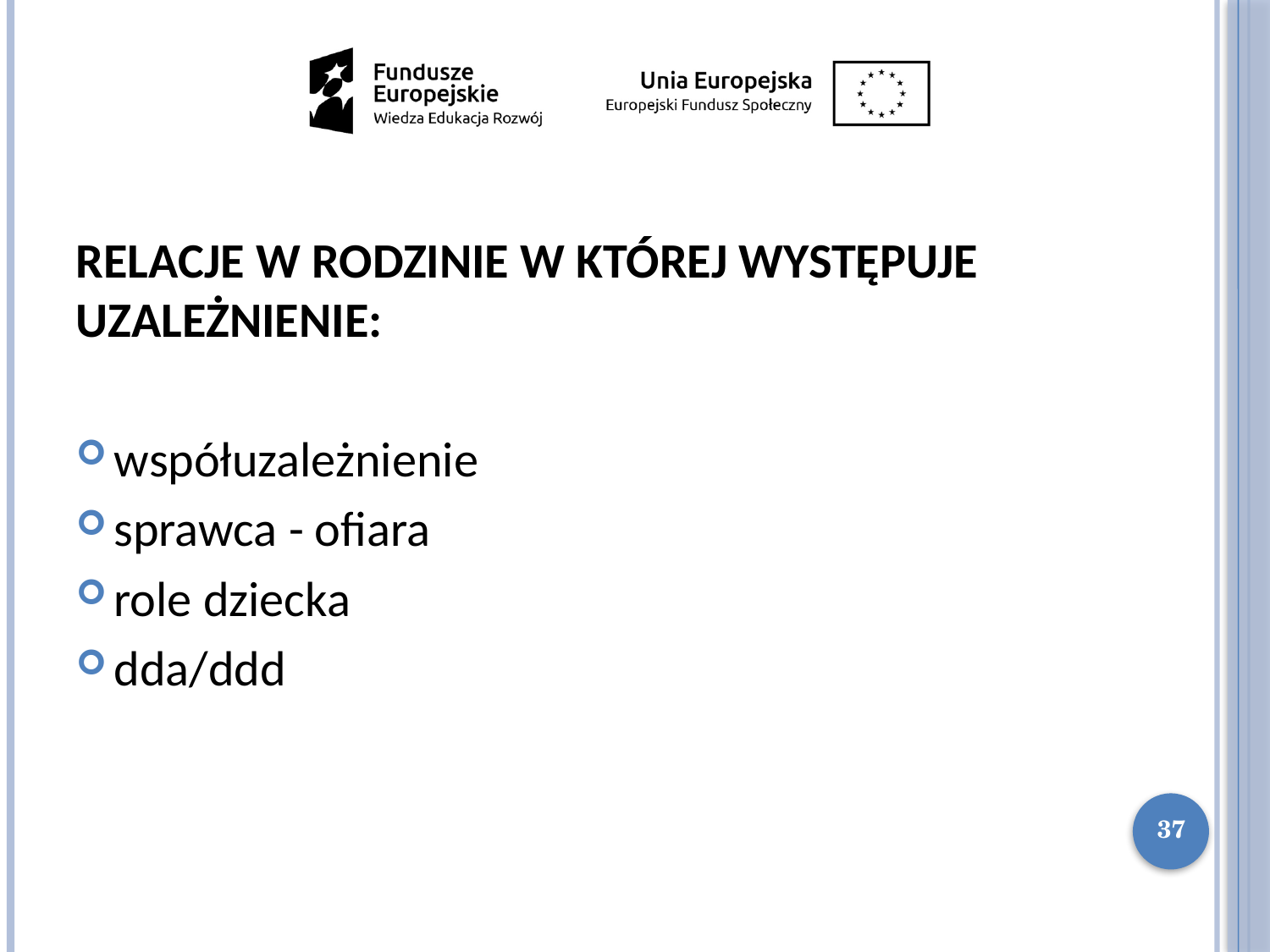

RELACJE W RODZINIE W KTÓREJ WYSTĘPUJE UZALEŻNIENIE:

współuzależnienie
sprawca - ofiara
role dziecka
dda/ddd

37